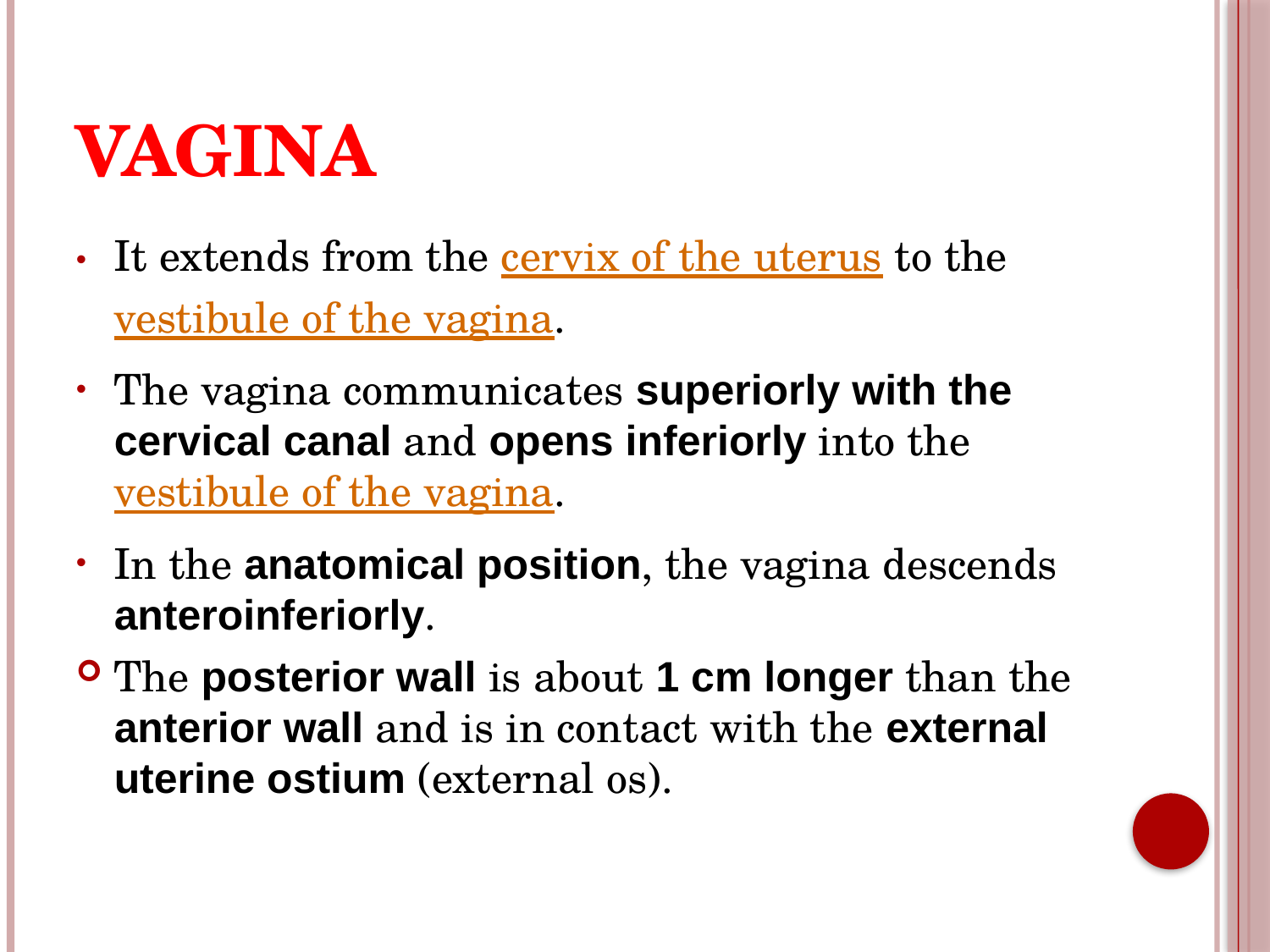

# Vagina
It extends from the cervix of the uterus to the vestibule of the vagina.
The vagina communicates superiorly with the cervical canal and opens inferiorly into the vestibule of the vagina.
In the anatomical position, the vagina descends anteroinferiorly.
The posterior wall is about 1 cm longer than the anterior wall and is in contact with the external uterine ostium (external os).